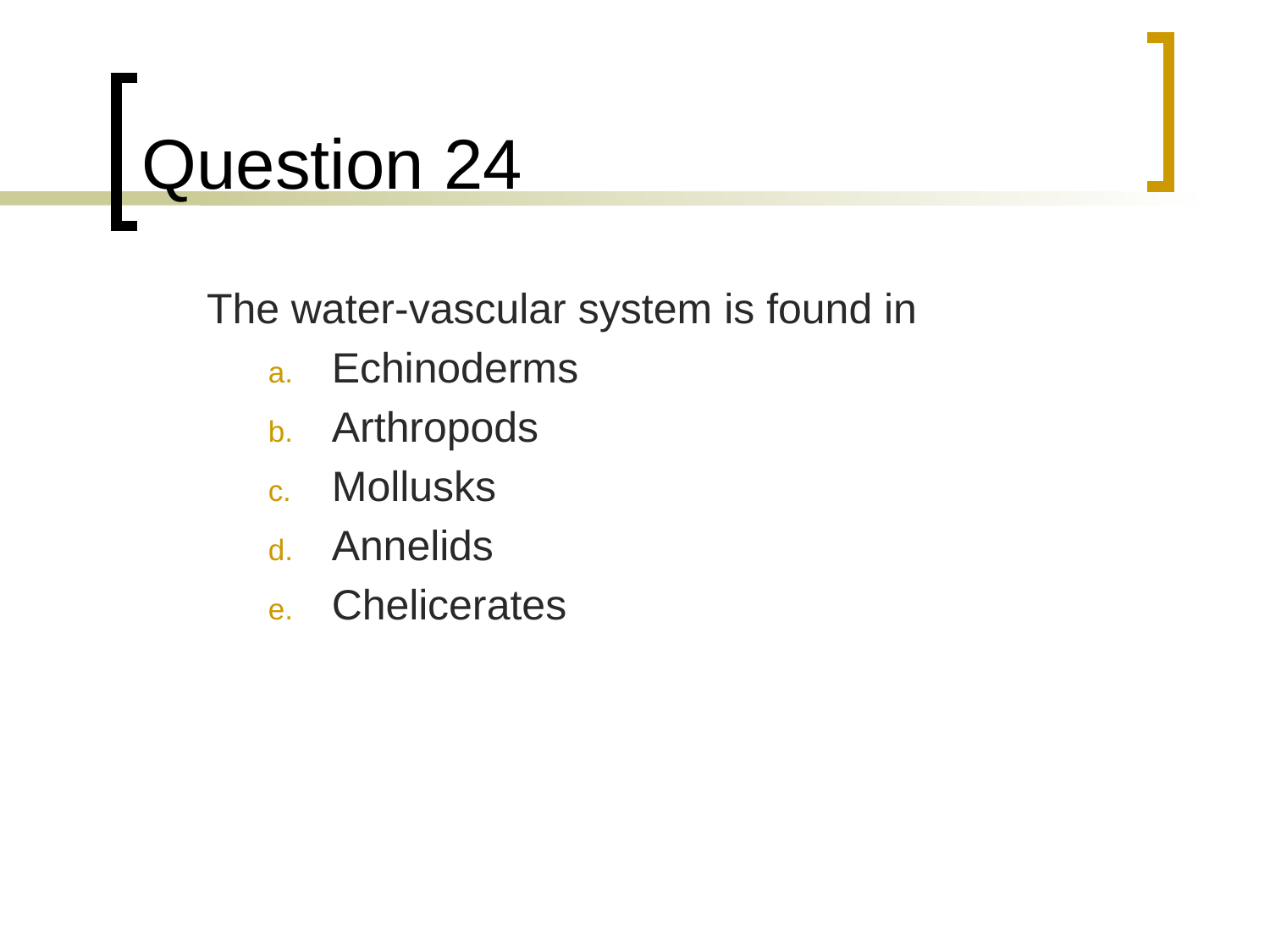

# Question 24
The water-vascular system is found in
Echinoderms
Arthropods
Mollusks
Annelids
Chelicerates